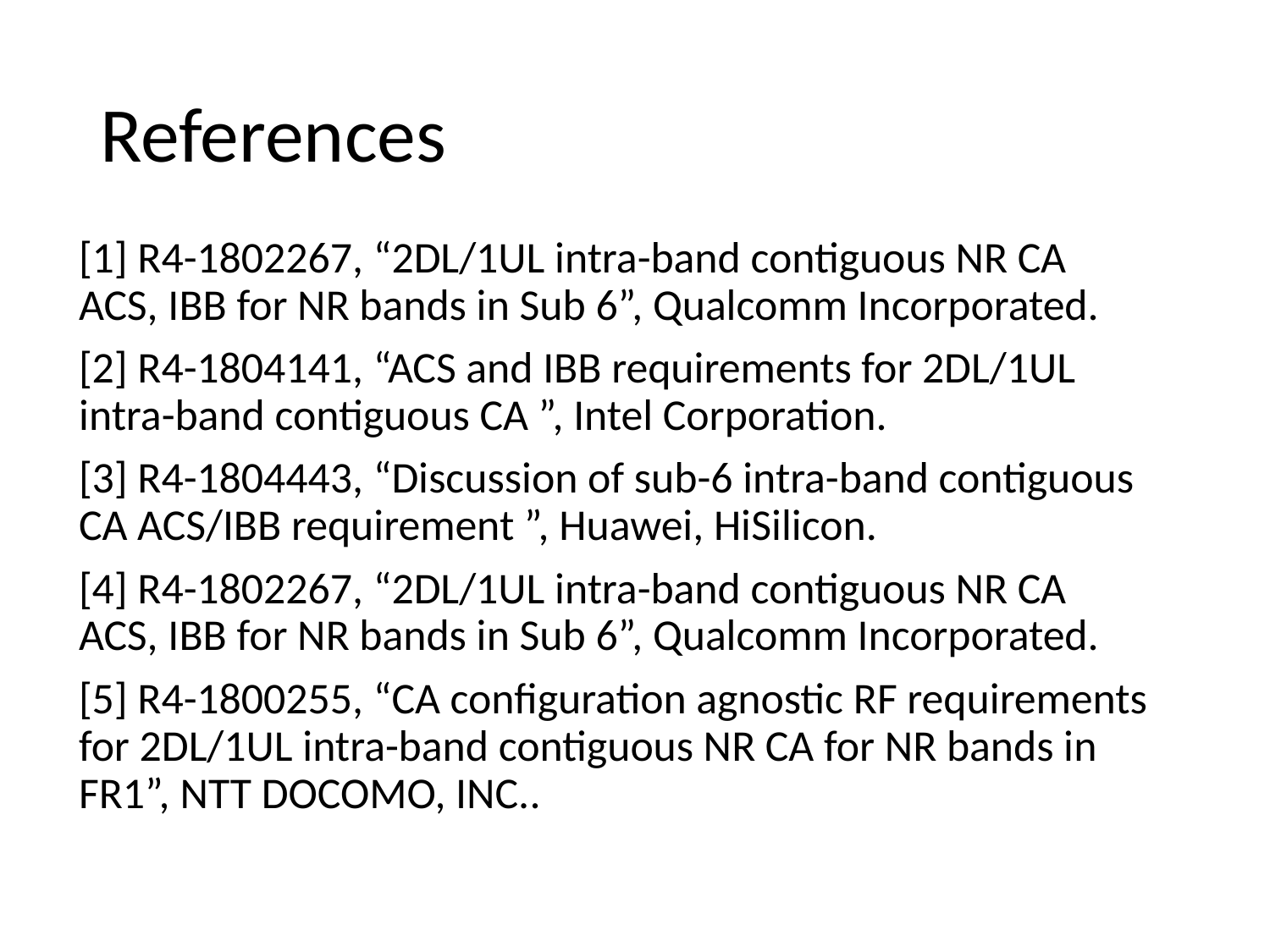

# References
[1] R4-1802267, “2DL/1UL intra-band contiguous NR CA ACS, IBB for NR bands in Sub 6”, Qualcomm Incorporated.
[2] R4-1804141, “ACS and IBB requirements for 2DL/1UL intra-band contiguous CA ”, Intel Corporation.
[3] R4-1804443, “Discussion of sub-6 intra-band contiguous CA ACS/IBB requirement ”, Huawei, HiSilicon.
[4] R4-1802267, “2DL/1UL intra-band contiguous NR CA ACS, IBB for NR bands in Sub 6”, Qualcomm Incorporated.
[5] R4-1800255, “CA configuration agnostic RF requirements for 2DL/1UL intra-band contiguous NR CA for NR bands in FR1”, NTT DOCOMO, INC..